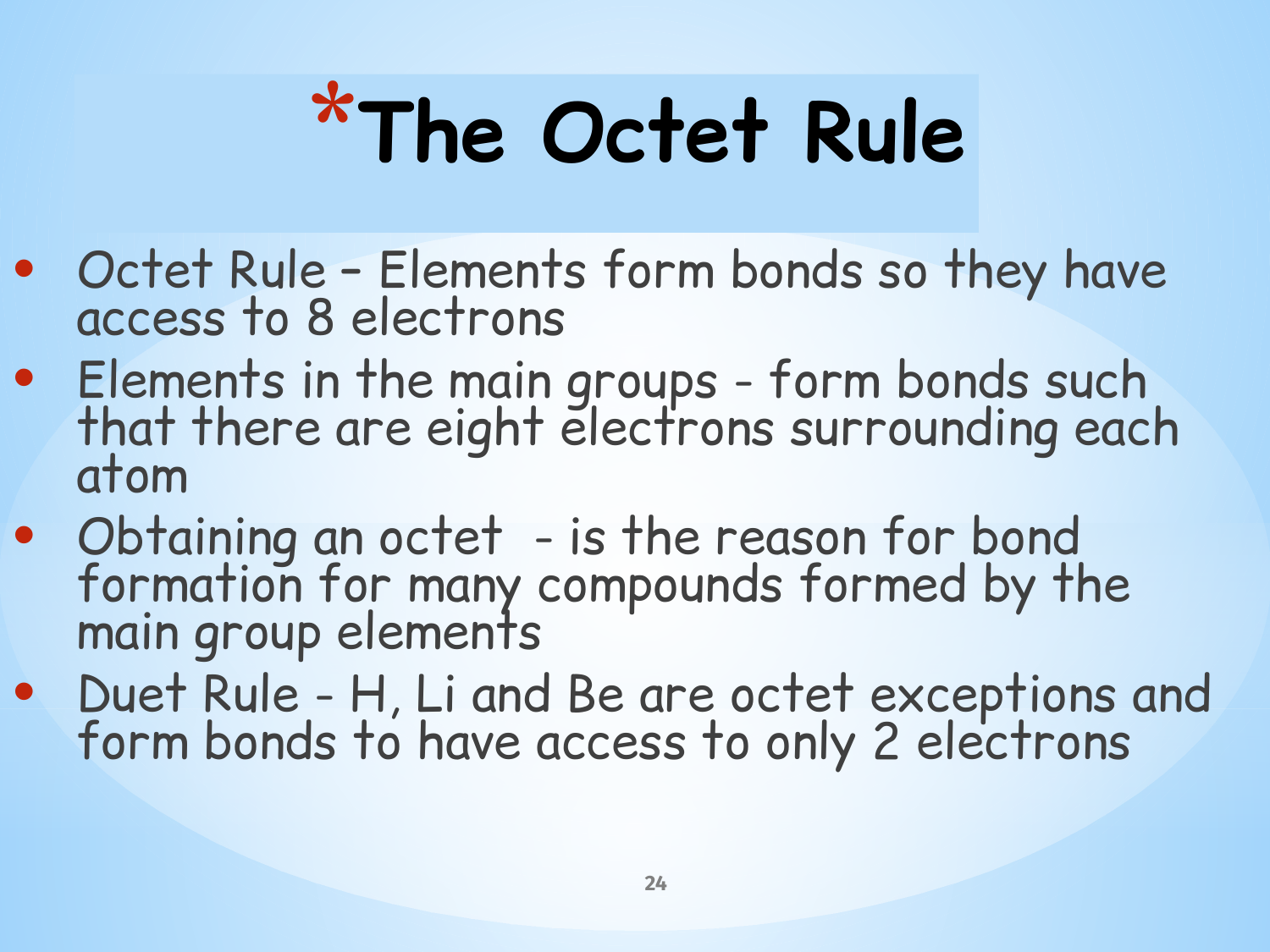

# The Octet Rule
Octet Rule – Elements form bonds so they have access to 8 electrons
Elements in the main groups - form bonds such that there are eight electrons surrounding each atom
Obtaining an octet  - is the reason for bond formation for many compounds formed by the main group elements
Duet Rule - H, Li and Be are octet exceptions and form bonds to have access to only 2 electrons

24